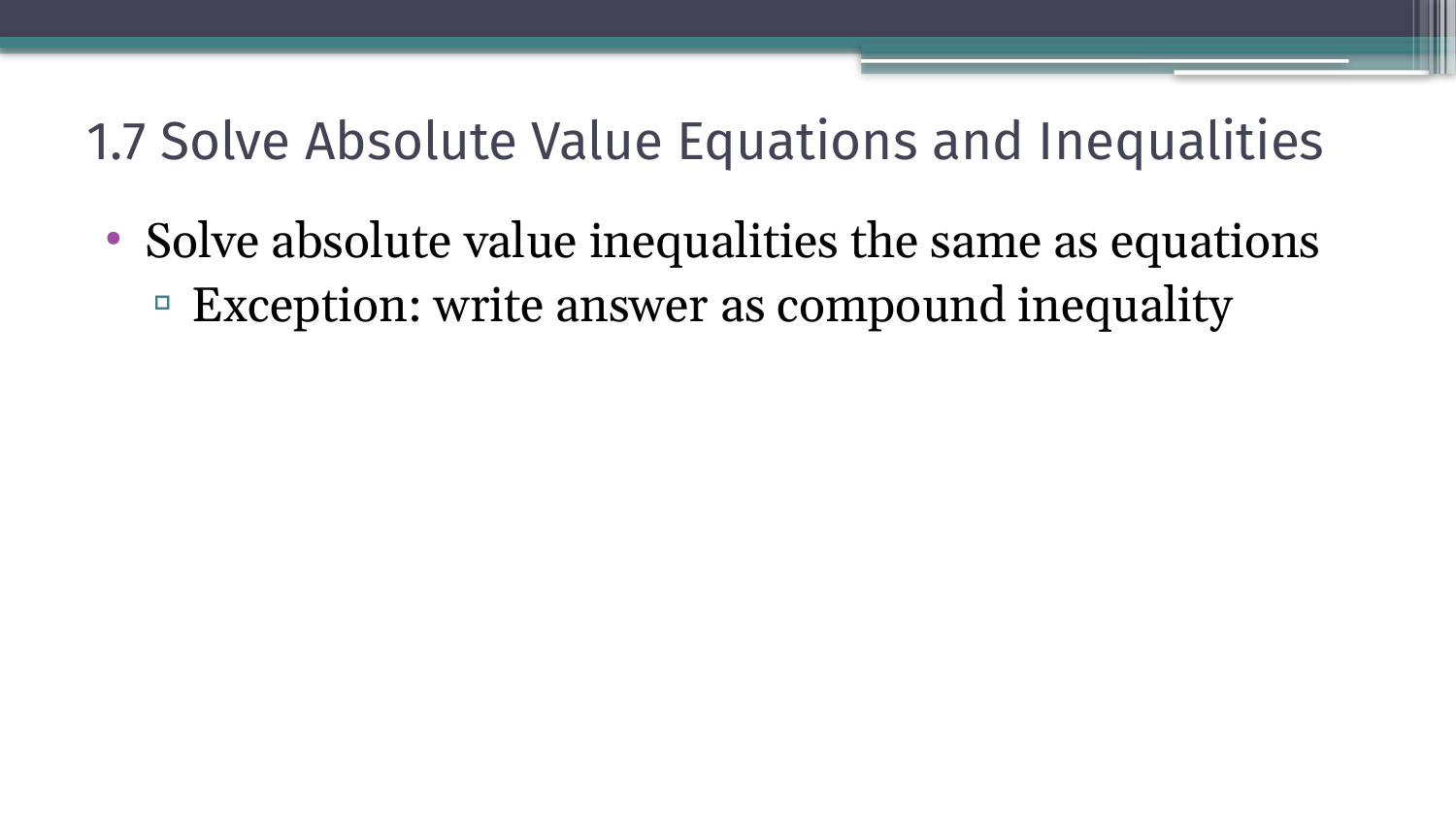

# 1.7 Solve Absolute Value Equations and Inequalities
Solve absolute value inequalities the same as equations
Exception: write answer as compound inequality